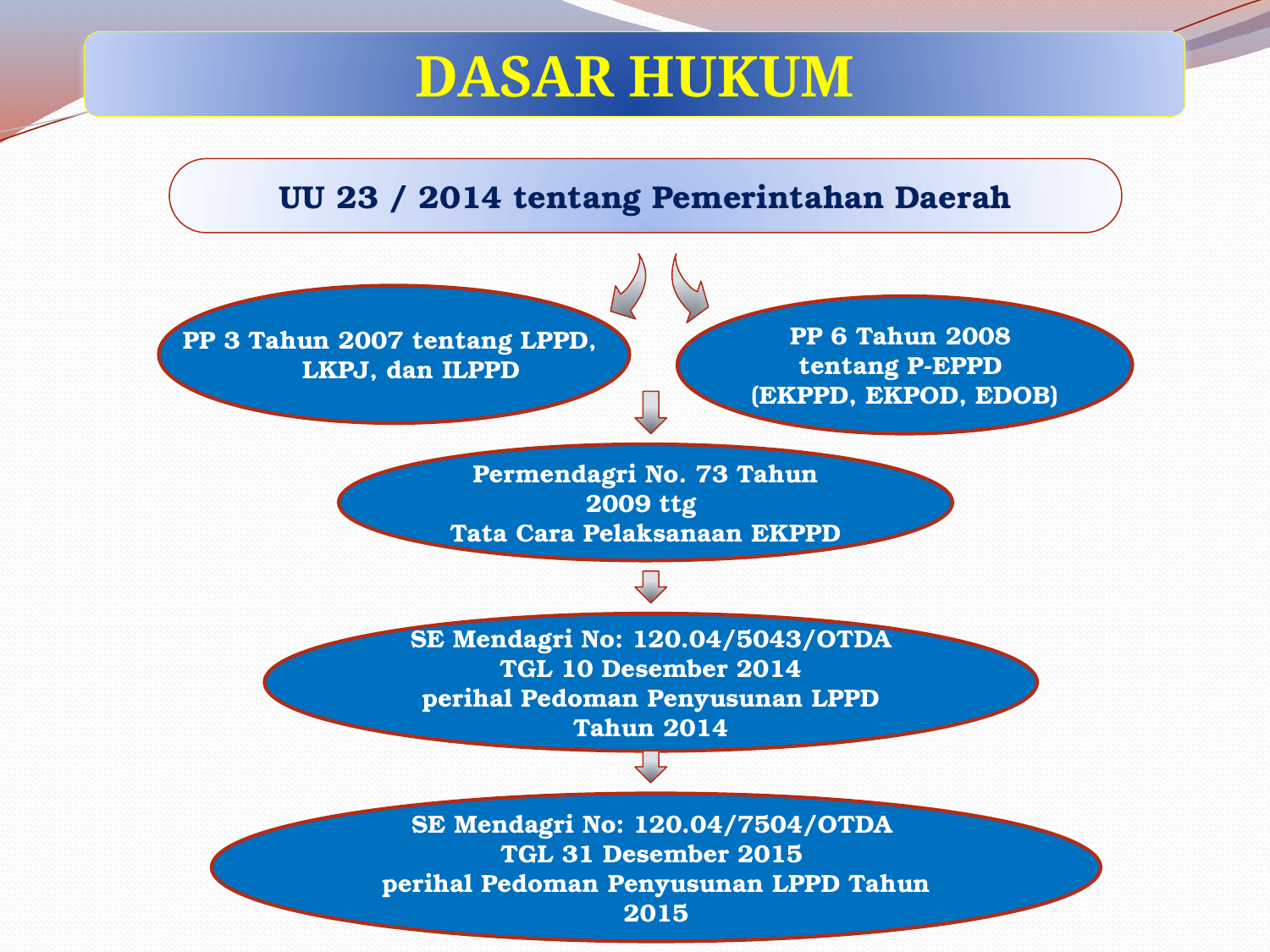

DASAR HUKUM

UU 23 / 2014 tentang Pemerintahan Daerah

PP 3 Tahun 2007 tentang LPPD,
    LKPJ, dan ILPPD
PP 6 Tahun 2008
tentang P-EPPD
(EKPPD, EKPOD, EDOB)

Permendagri No. 73 Tahun 2009 ttg
Tata Cara Pelaksanaan EKPPD

SE Mendagri No: 120.04/5043/OTDA
 TGL 10 Desember 2014
perihal Pedoman Penyusunan LPPD Tahun 2014

SE Mendagri No: 120.04/7504/OTDA
TGL 31 Desember 2015
perihal Pedoman Penyusunan LPPD Tahun 2015